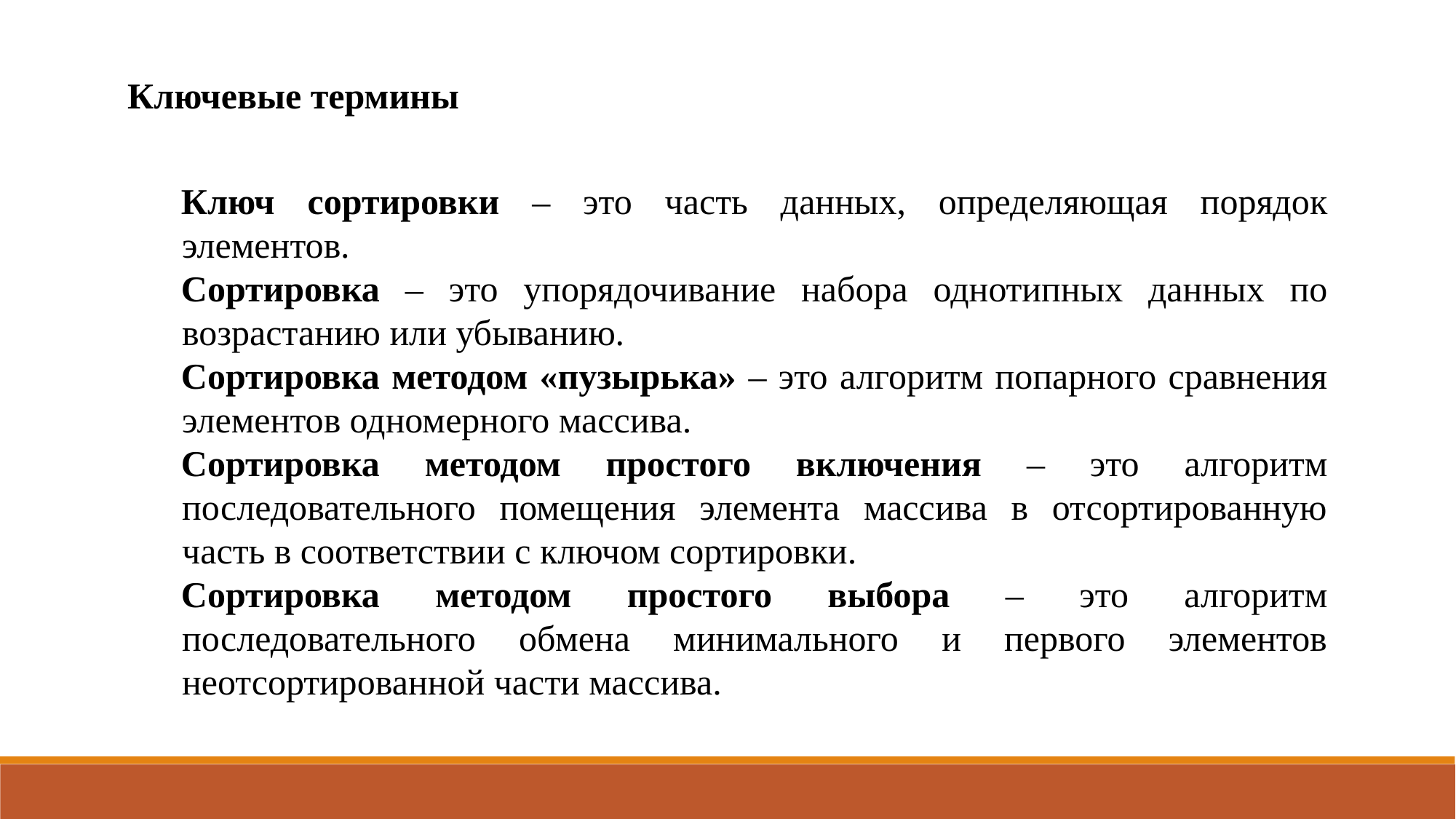

Ключевые термины

Ключ сортировки – это часть данных, определяющая порядок элементов.
Сортировка – это упорядочивание набора однотипных данных по возрастанию или убыванию.
Сортировка методом «пузырька» – это алгоритм попарного сравнения элементов одномерного массива.
Сортировка методом простого включения – это алгоритм последовательного помещения элемента массива в отсортированную часть в соответствии с ключом сортировки.
Сортировка методом простого выбора – это алгоритм последовательного обмена минимального и первого элементов неотсортированной части массива.